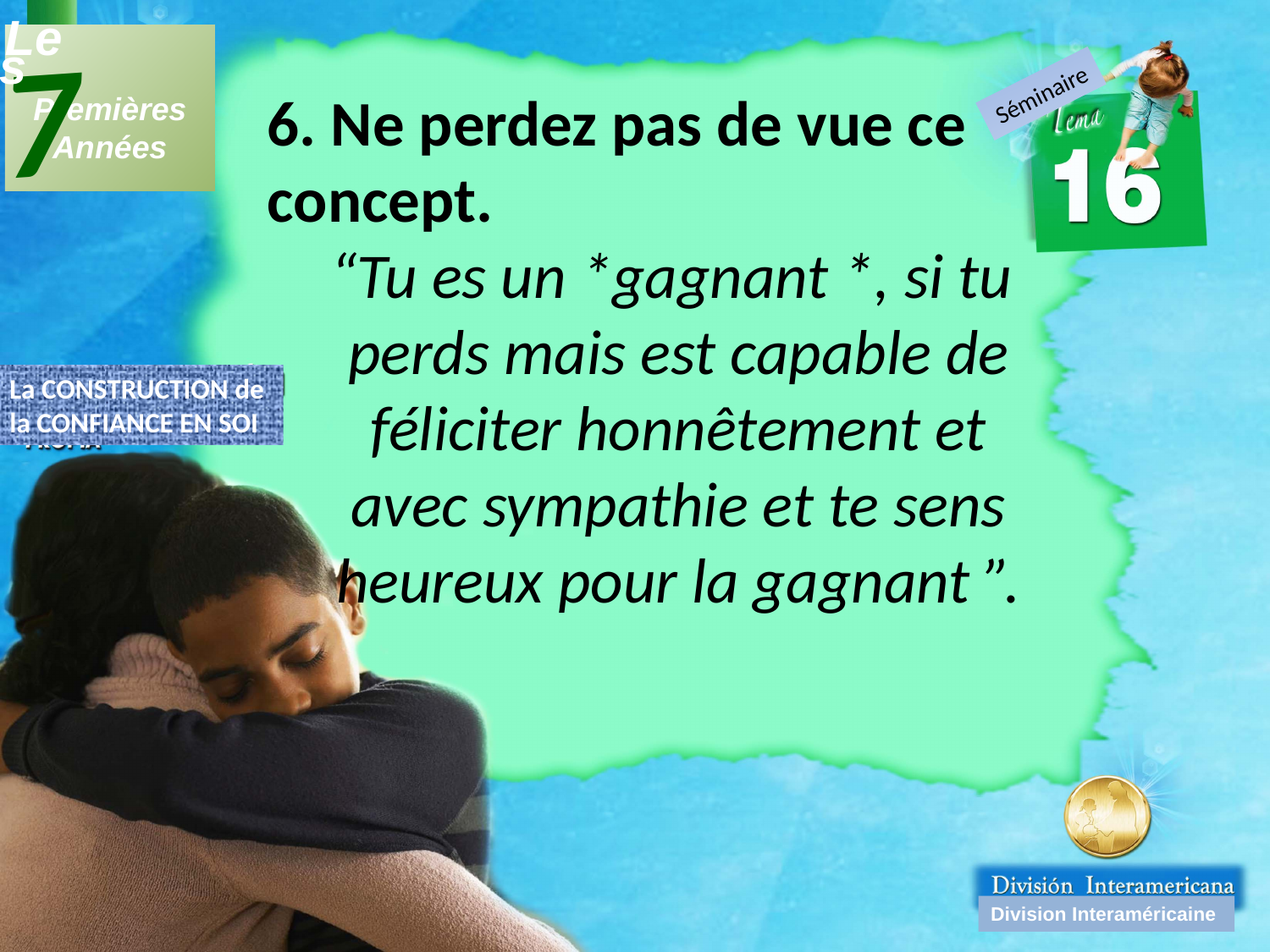

7
Les
         Premières
Années
Séminaire
6. Ne perdez pas de vue ce concept.
“Tu es un *gagnant *, si tu  perds mais est capable de féliciter honnêtement et avec sympathie et te sens heureux pour la gagnant ”.
La CONSTRUCTION de
la CONFIANCE EN SOI
Division Interaméricaine